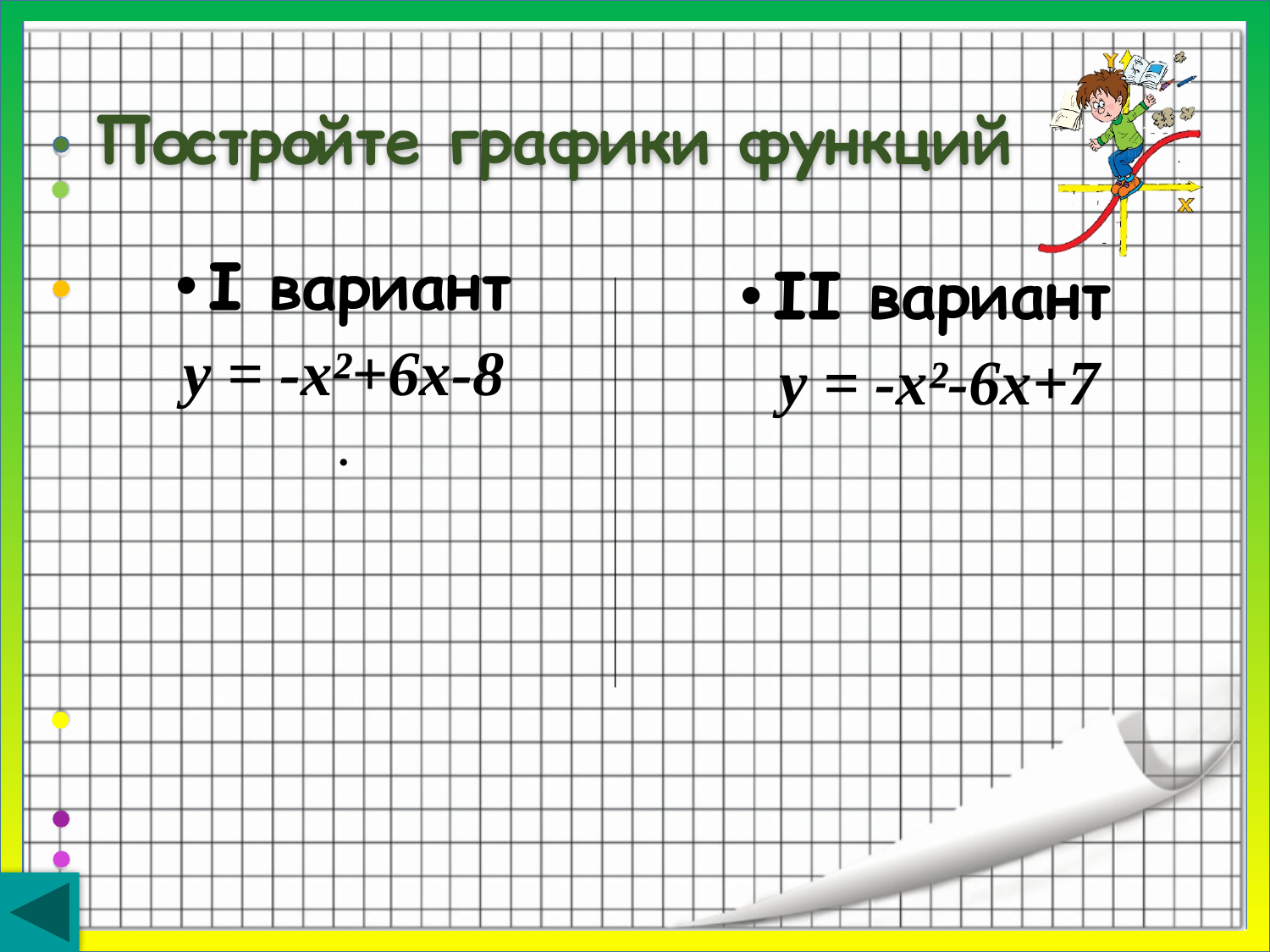

# Постройте графики функций
I вариант
у = -х²+6х-8
.

II вариант
 у = -х²-6х+7